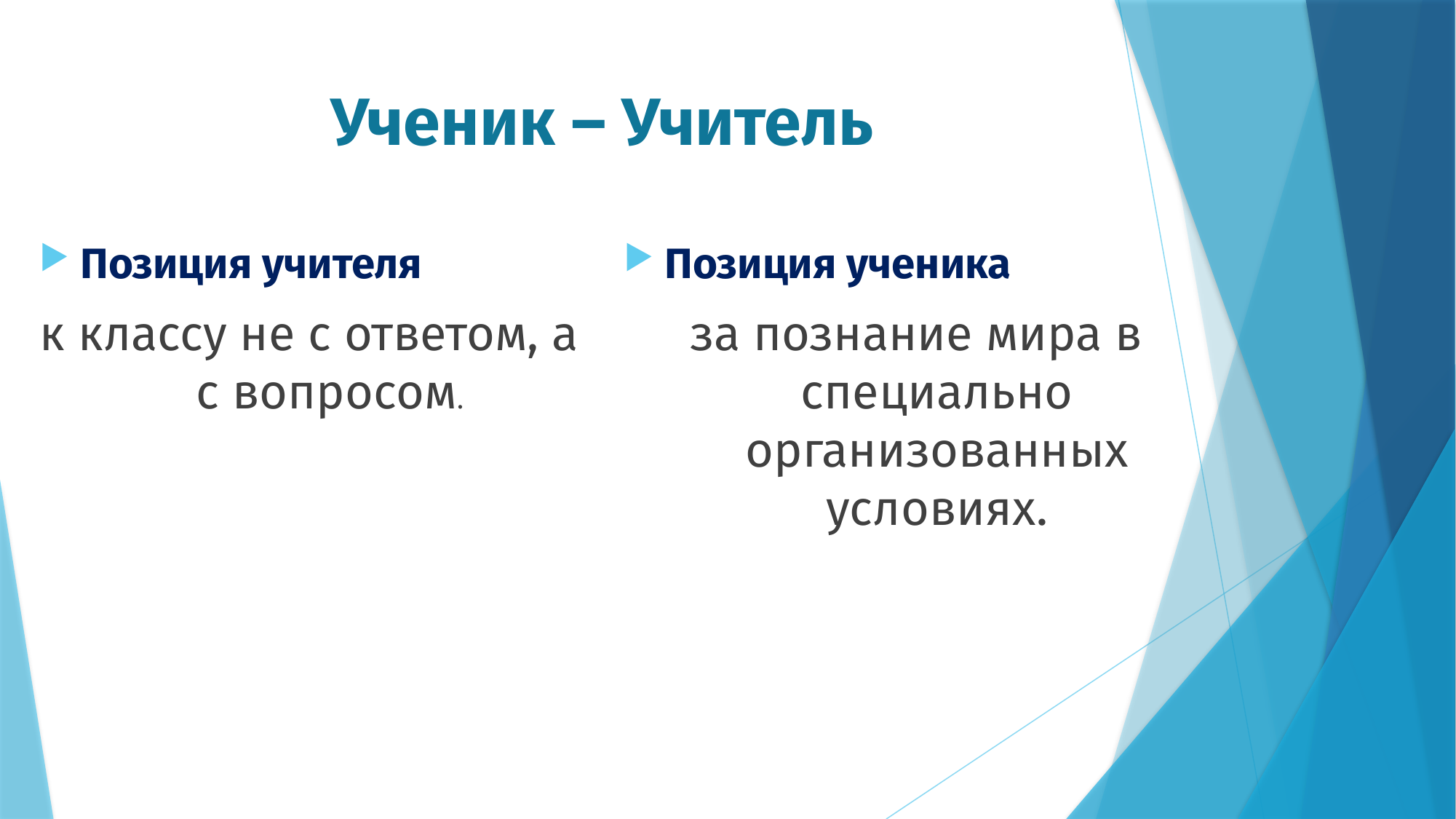

# Ученик – Учитель
Позиция ученика
за познание мира в специально организованных условиях.
Позиция учителя
к классу не с ответом, а с вопросом.